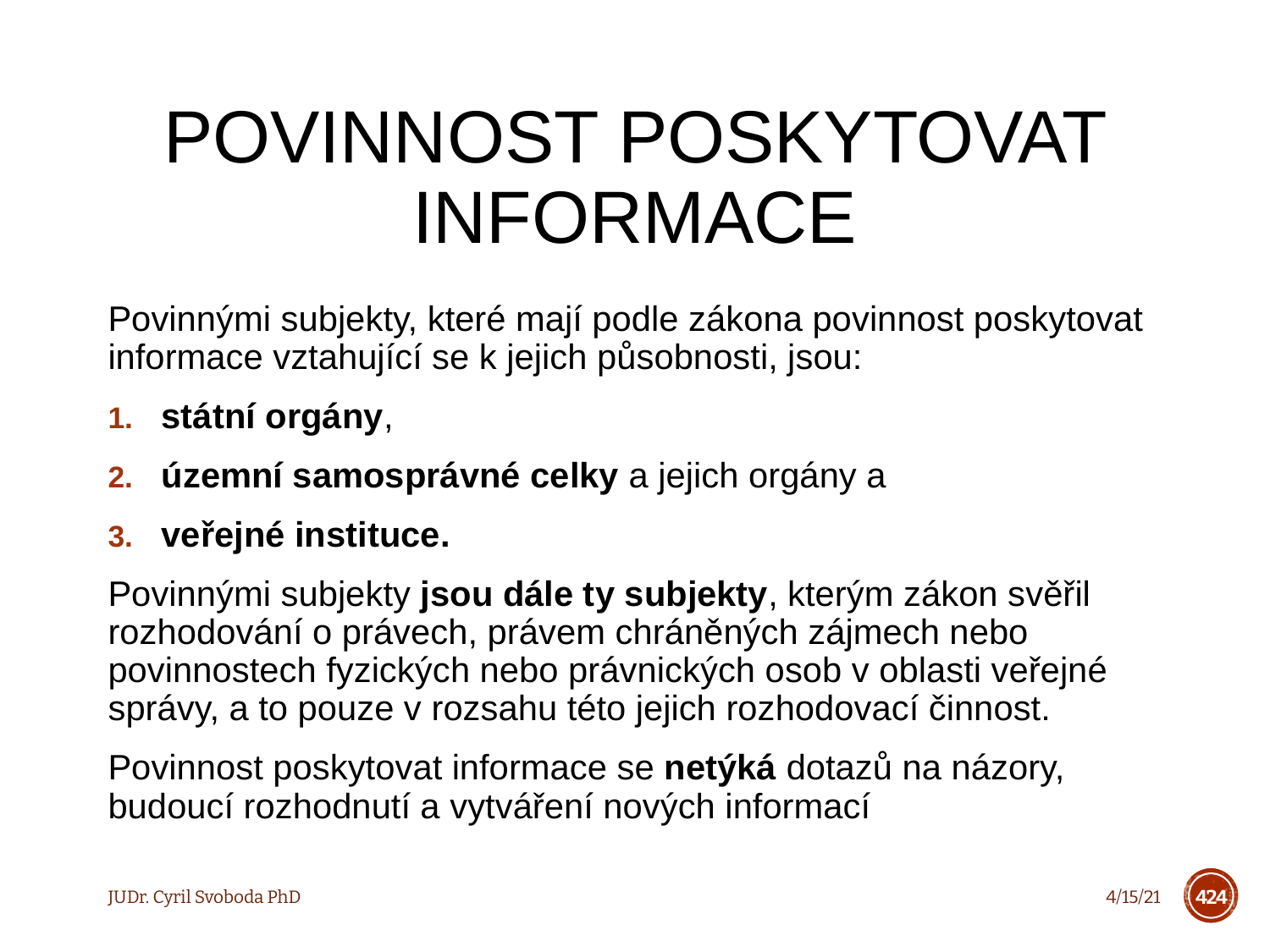

# Povinnost poskytovat informace
Povinnými subjekty, které mají podle zákona povinnost poskytovat informace vztahující se k jejich působnosti, jsou:
státní orgány,
územní samosprávné celky a jejich orgány a
veřejné instituce.
Povinnými subjekty jsou dále ty subjekty, kterým zákon svěřil rozhodování o právech, právem chráněných zájmech nebo povinnostech fyzických nebo právnických osob v oblasti veřejné správy, a to pouze v rozsahu této jejich rozhodovací činnost.
Povinnost poskytovat informace se netýká dotazů na názory, budoucí rozhodnutí a vytváření nových informací

JUDr. Cyril Svoboda PhD
4/15/21
424